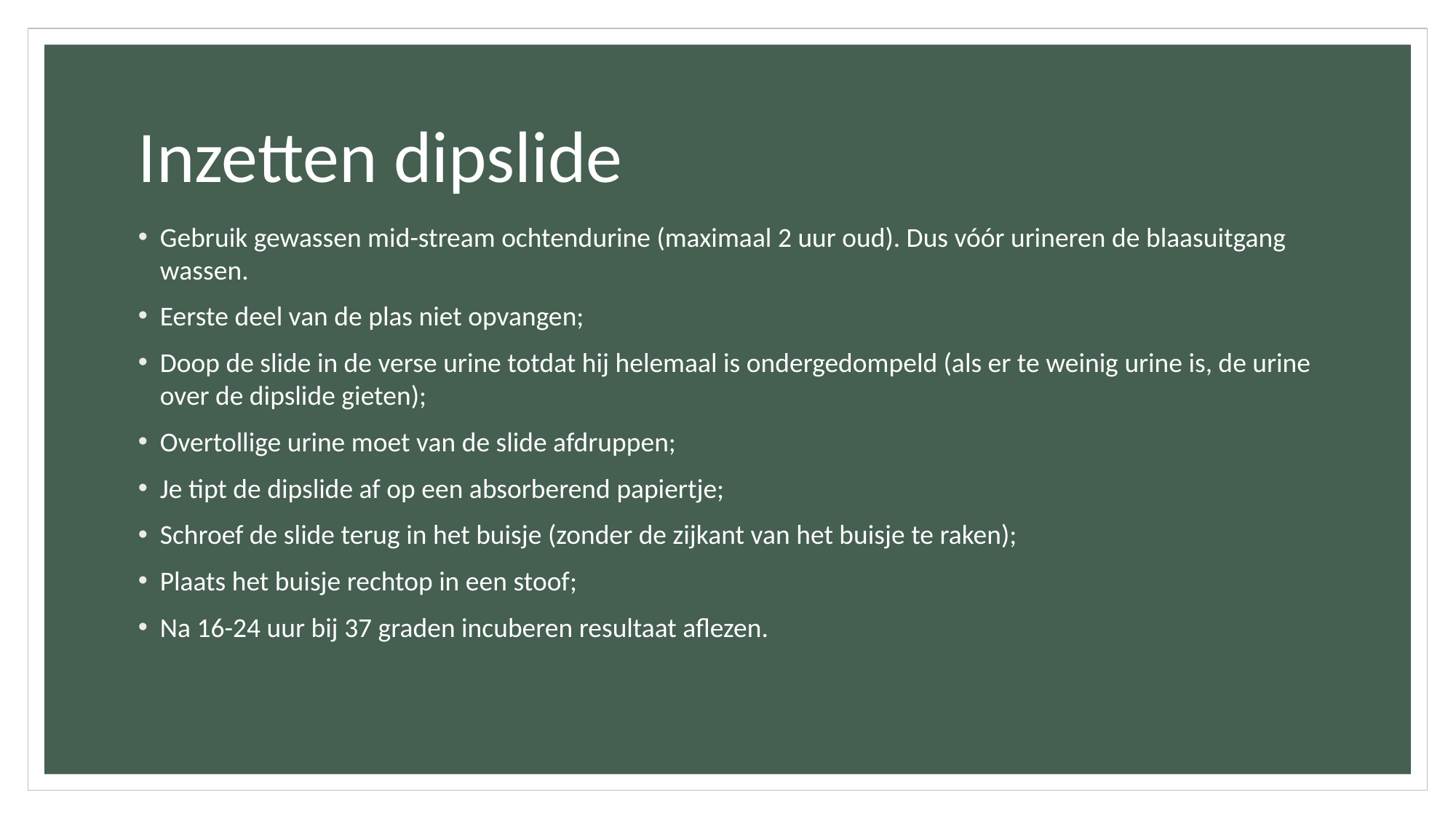

# Inzetten dipslide
Gebruik gewassen mid-stream ochtendurine (maximaal 2 uur oud). Dus vóór urineren de blaasuitgang wassen.
Eerste deel van de plas niet opvangen;
Doop de slide in de verse urine totdat hij helemaal is ondergedompeld (als er te weinig urine is, de urine over de dipslide gieten);
Overtollige urine moet van de slide afdruppen;
Je tipt de dipslide af op een absorberend papiertje;
Schroef de slide terug in het buisje (zonder de zijkant van het buisje te raken);
Plaats het buisje rechtop in een stoof;
Na 16-24 uur bij 37 graden incuberen resultaat aflezen.